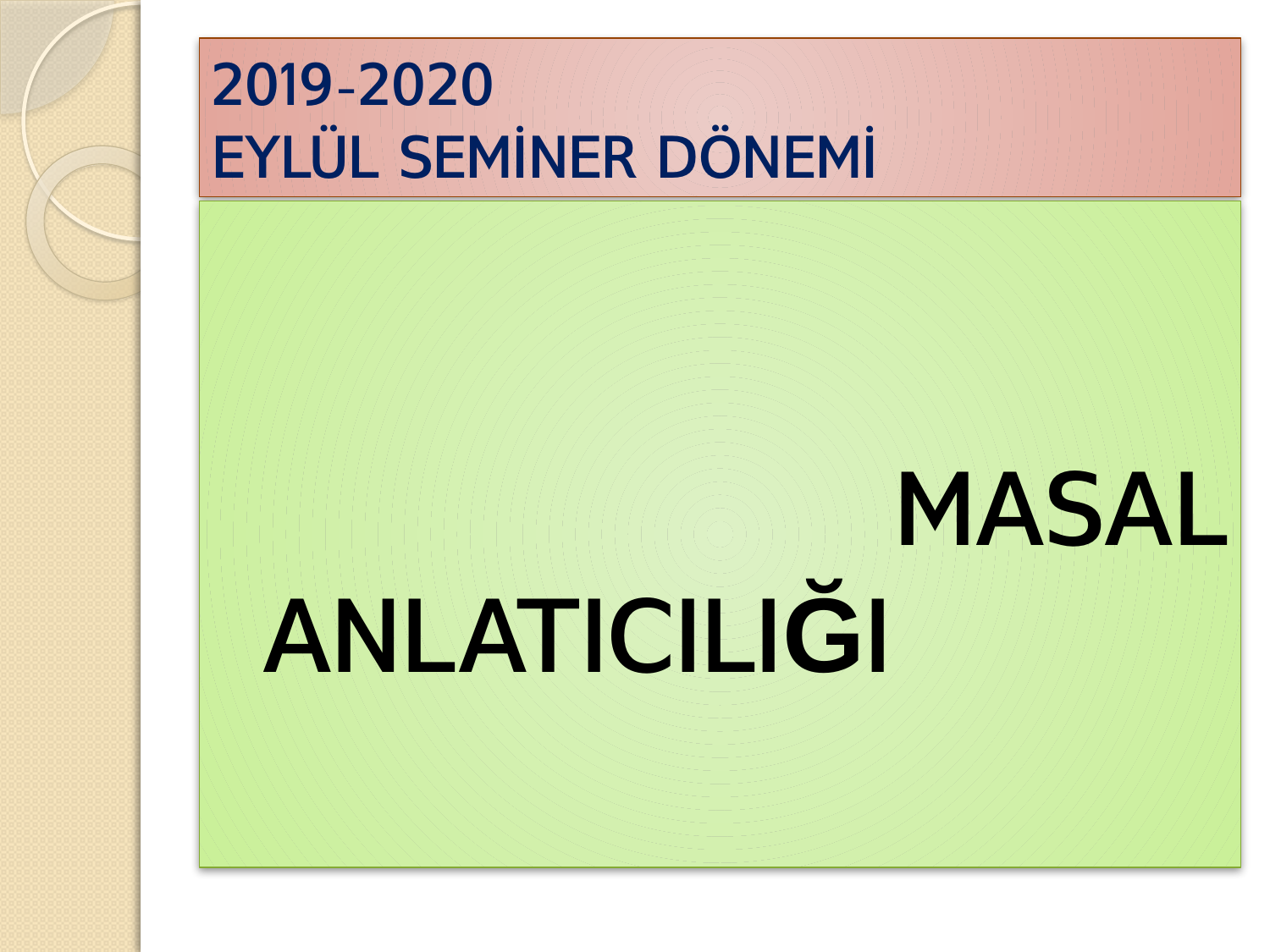

# 2019-2020 EYLÜL SEMİNER DÖNEMİ

     MASAL ANLATICILIĞI